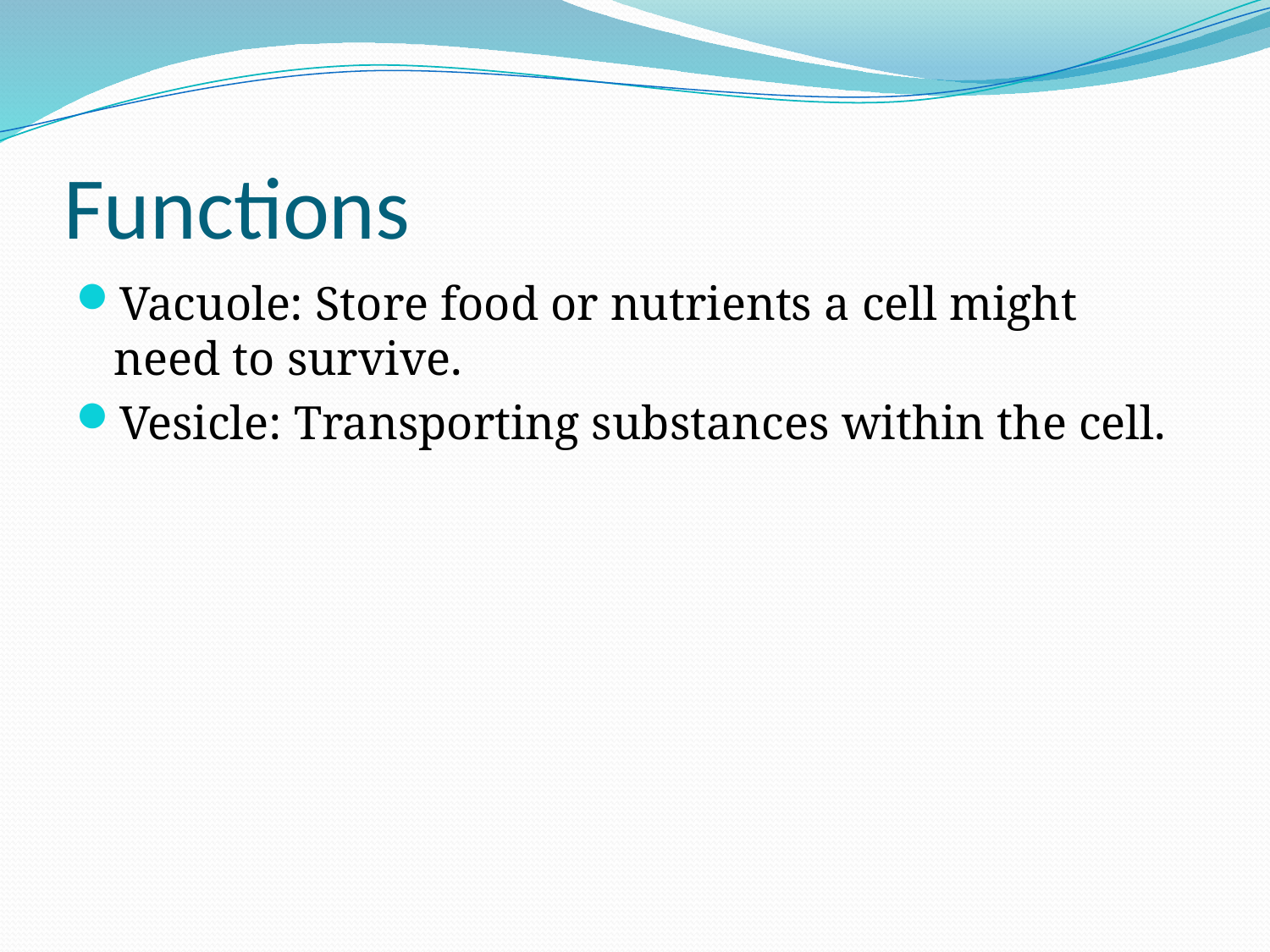

# Functions
Vacuole: Store food or nutrients a cell might need to survive.
Vesicle: Transporting substances within the cell.